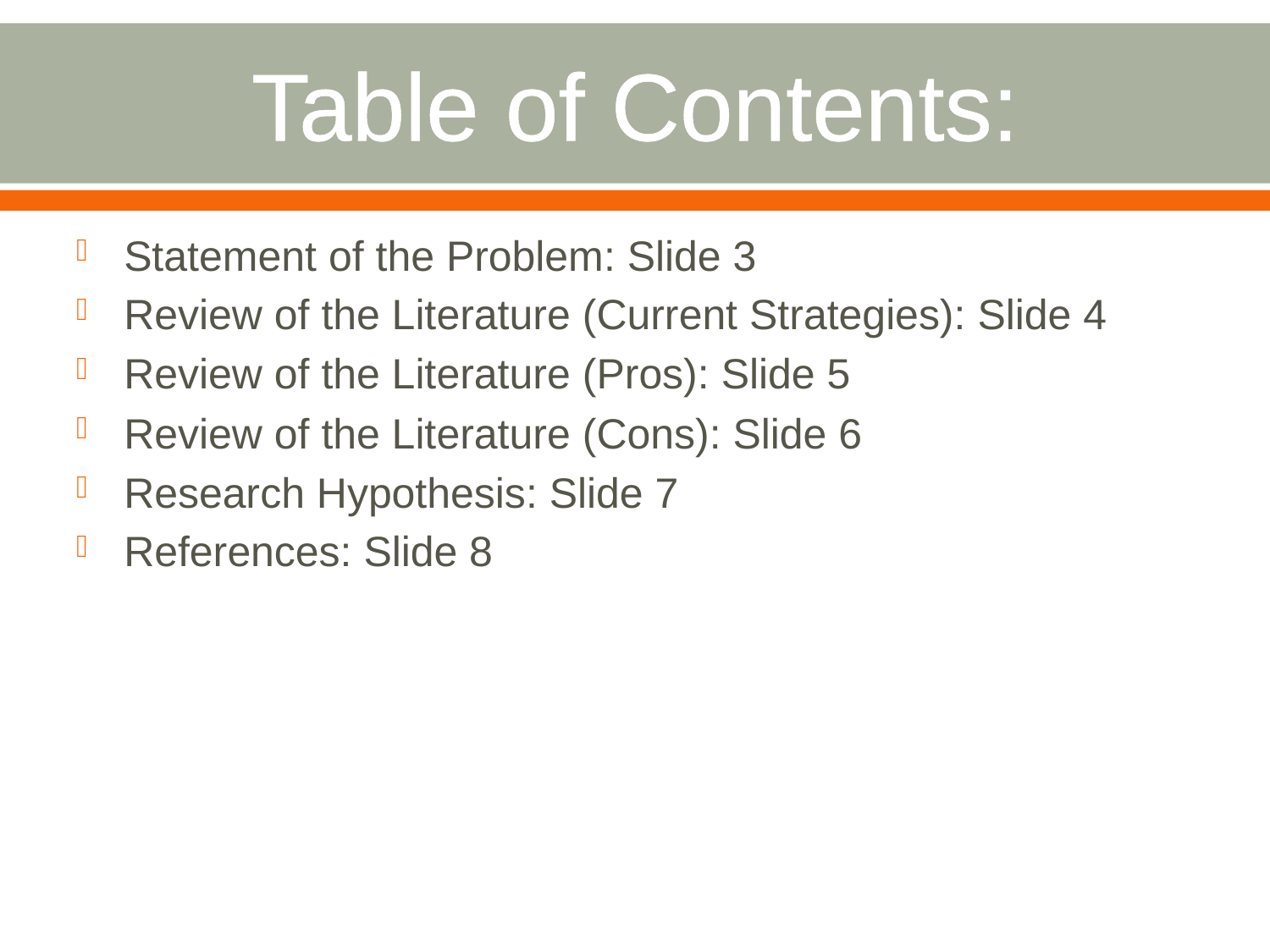

# Table of Contents:
Statement of the Problem: Slide 3
Review of the Literature (Current Strategies): Slide 4
Review of the Literature (Pros): Slide 5
Review of the Literature (Cons): Slide 6
Research Hypothesis: Slide 7
References: Slide 8